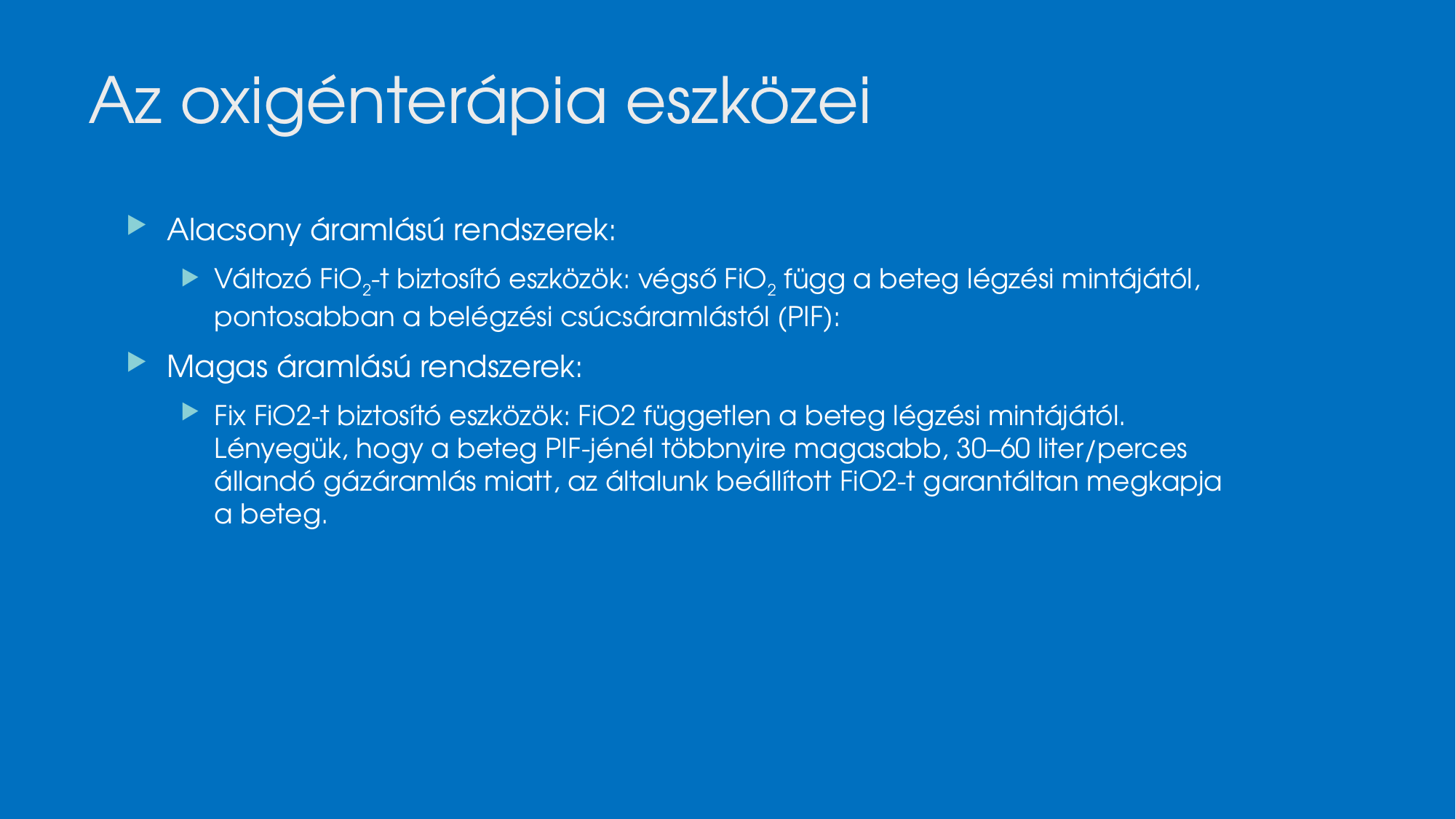

# Az oxigénterápia eszközei
Alacsony áramlású rendszerek:
Változó FiO2-t biztosító eszközök: végső FiO2 függ a beteg légzési mintájától, pontosabban a belégzési csúcsáramlástól (PIF):
Magas áramlású rendszerek:
Fix FiO2-t biztosító eszközök: FiO2 független a beteg légzési mintájától. Lényegük, hogy a beteg PIF-jénél többnyire magasabb, 30–60 liter/perces állandó gázáramlás miatt, az általunk beállított FiO2-t garantáltan megkapja a beteg.